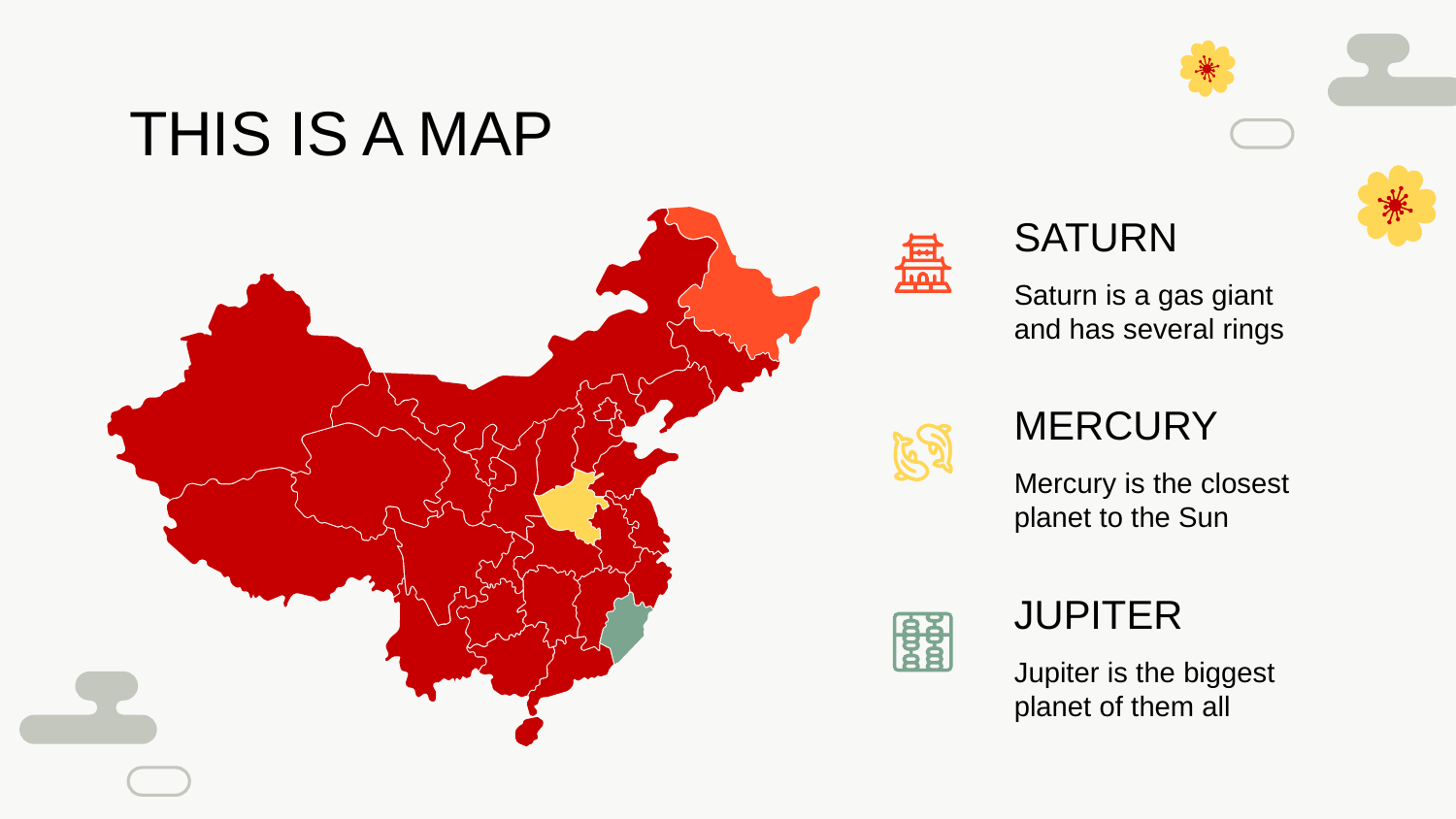

# THIS IS A MAP

SATURN

Saturn is a gas giant and has several rings
MERCURY

Mercury is the closest planet to the Sun
JUPITER

Jupiter is the biggest planet of them all